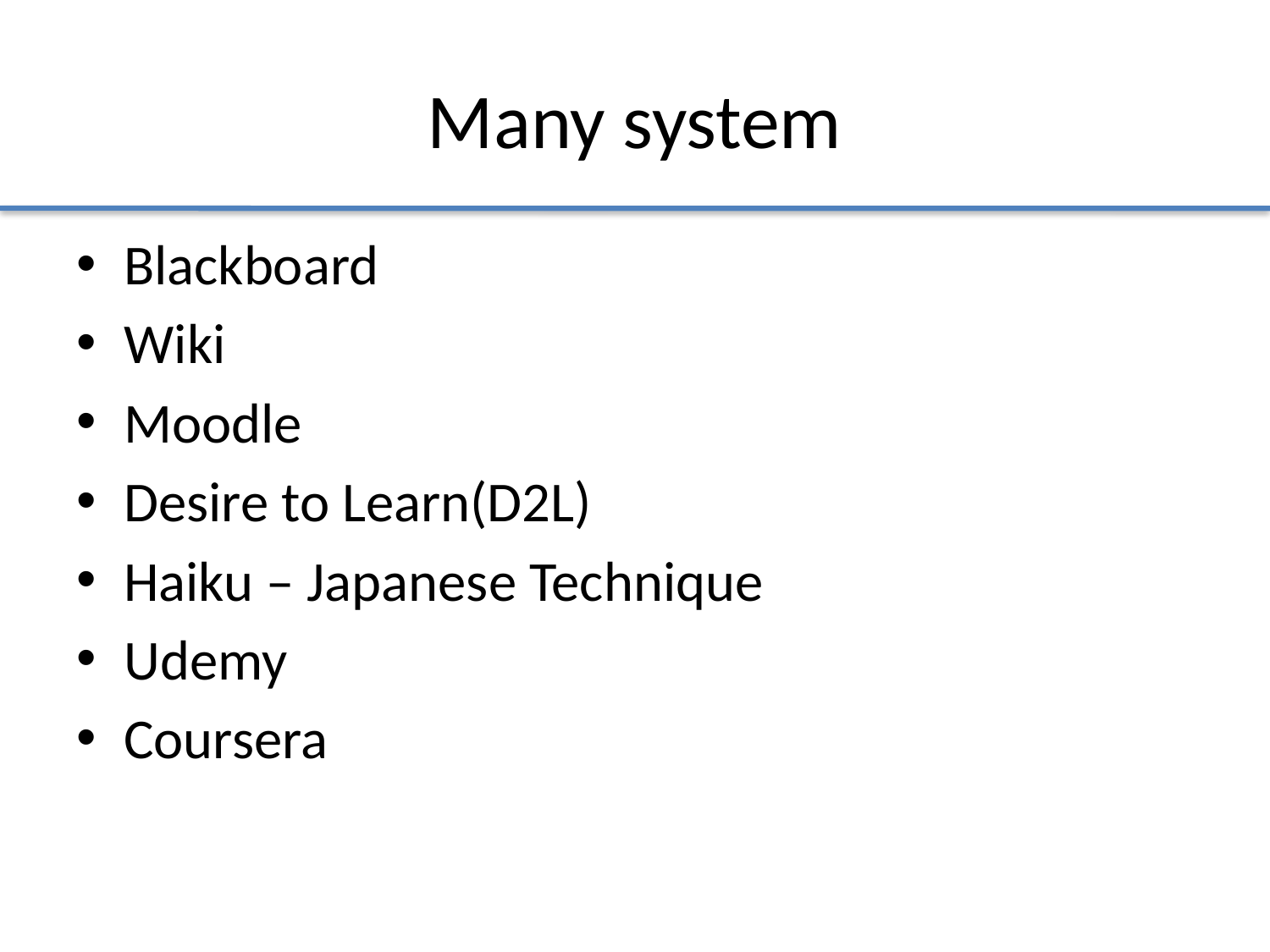

# Many system
Blackboard
Wiki
Moodle
Desire to Learn(D2L)
Haiku – Japanese Technique
Udemy
Coursera